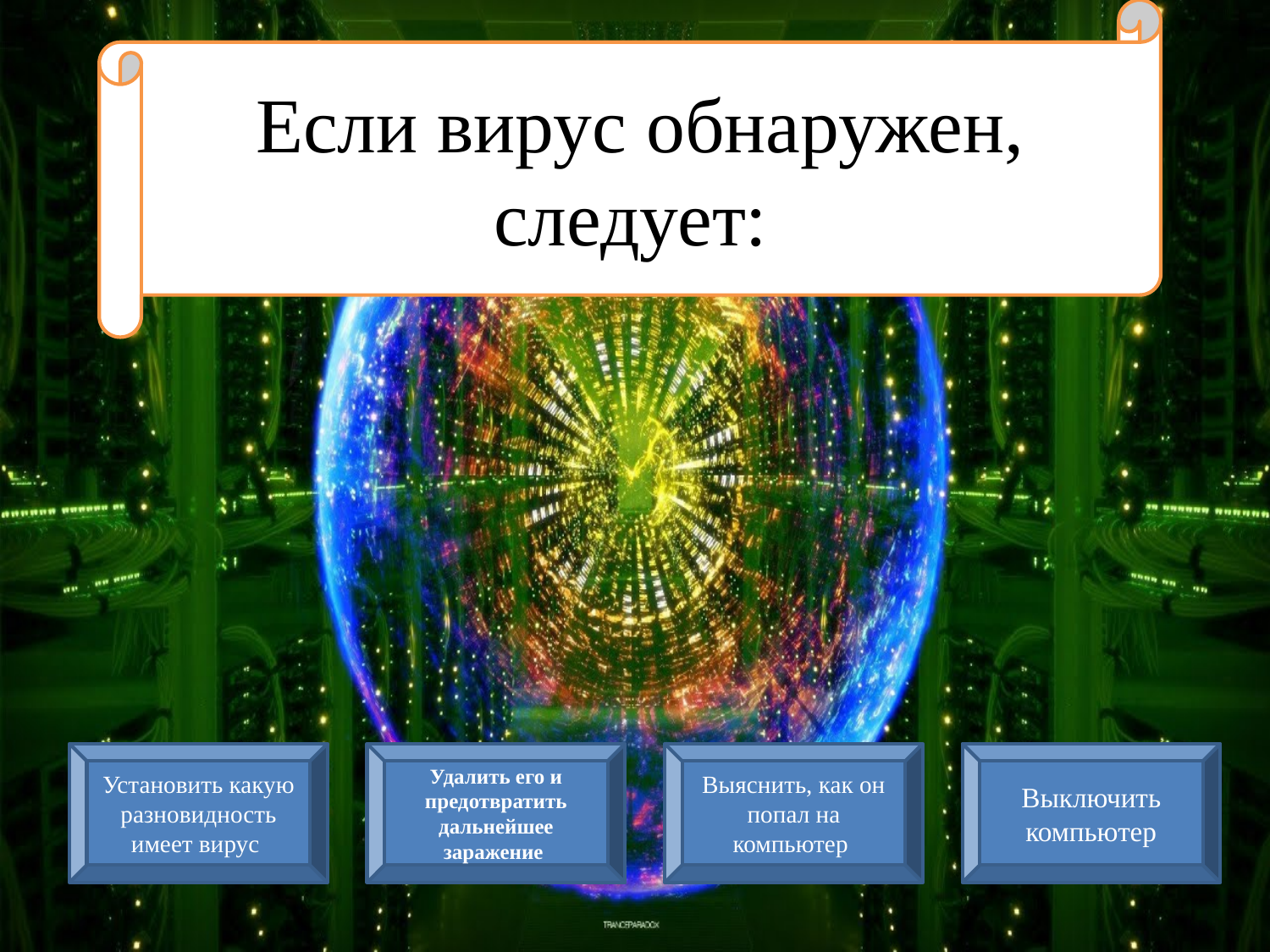

Если вирус обнаружен, следует:
Установить какую разновидность имеет вирус
Удалить его и предотвратить дальнейшее заражение
Выяснить, как он попал на компьютер
Выключить компьютер